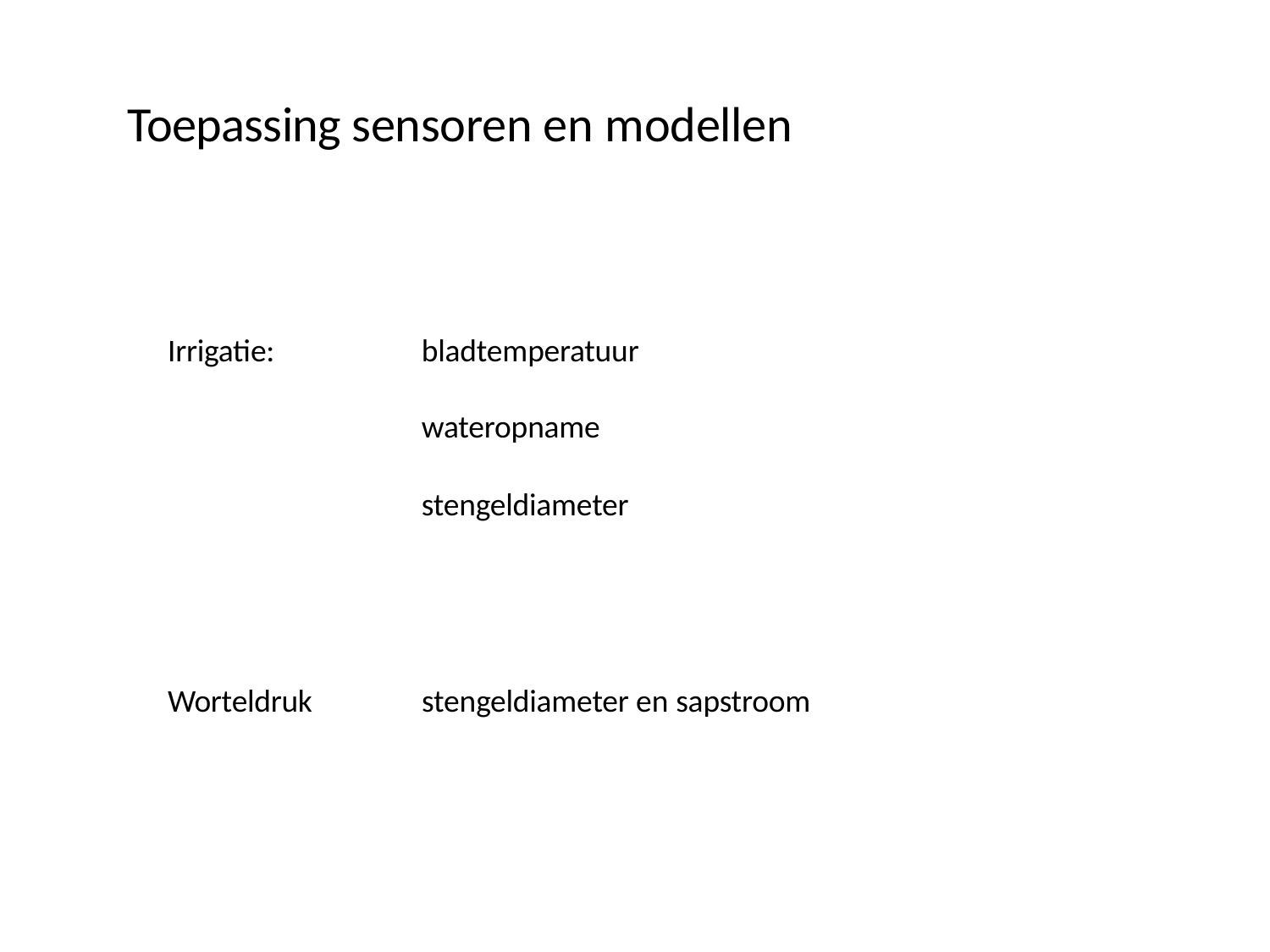

# Toepassing sensoren en modellen
Irrigatie:
bladtemperatuur
wateropname

stengeldiameter
Worteldruk
stengeldiameter en sapstroom